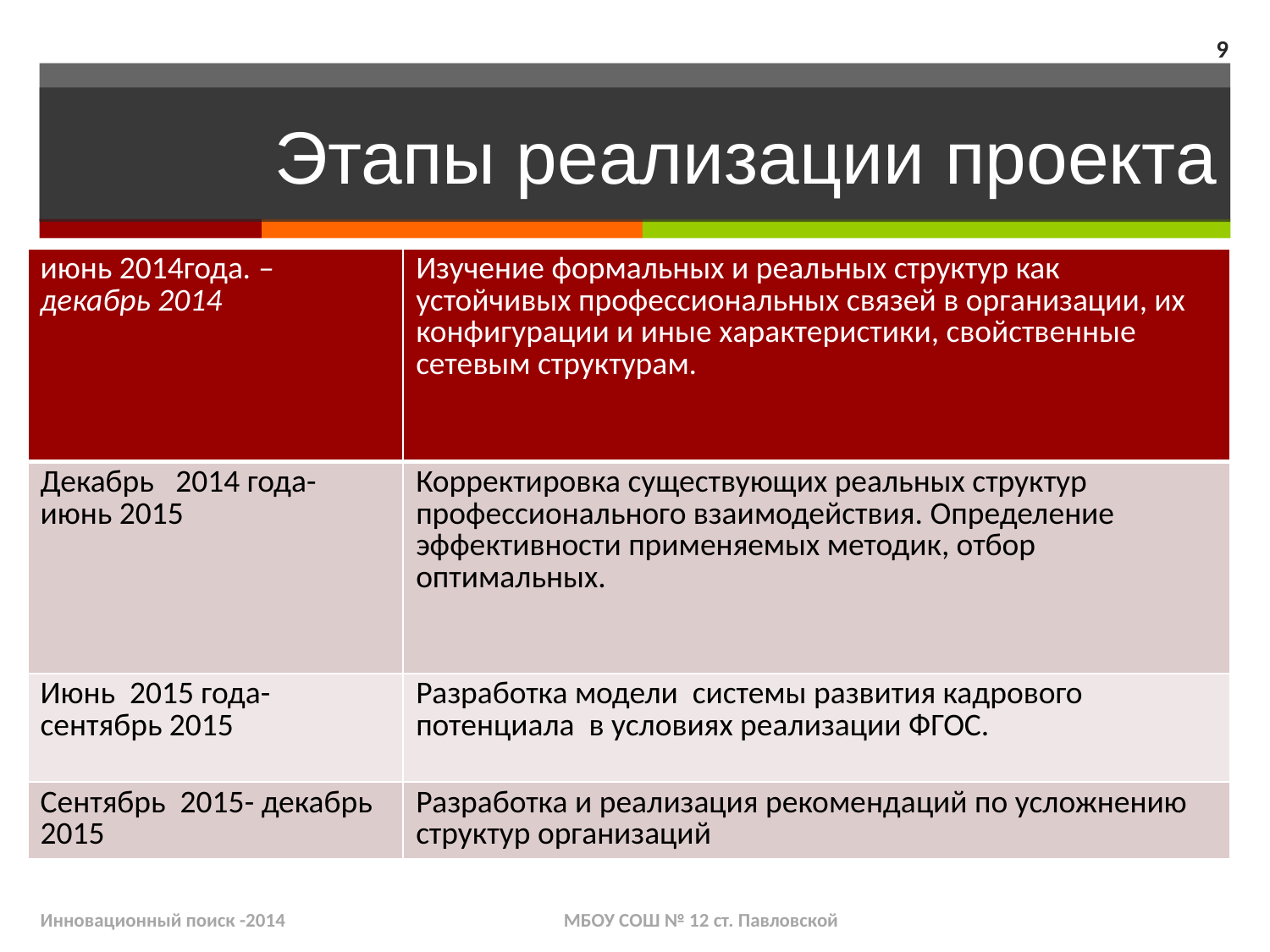

9
# Этапы реализации проекта
| июнь 2014года. – декабрь 2014 | Изучение формальных и реальных структур как устойчивых профессиональных связей в организации, их конфигурации и иные характеристики, свойственные сетевым структурам. |
| --- | --- |
| Декабрь 2014 года- июнь 2015 | Корректировка существующих реальных структур профессионального взаимодействия. Определение эффективности применяемых методик, отбор оптимальных. |
| Июнь 2015 года- сентябрь 2015 | Разработка модели системы развития кадрового потенциала в условиях реализации ФГОС. |
| Сентябрь 2015- декабрь 2015 | Разработка и реализация рекомендаций по усложнению структур организаций |
Инновационный поиск -2014                                                               МБОУ СОШ № 12 ст. Павловской